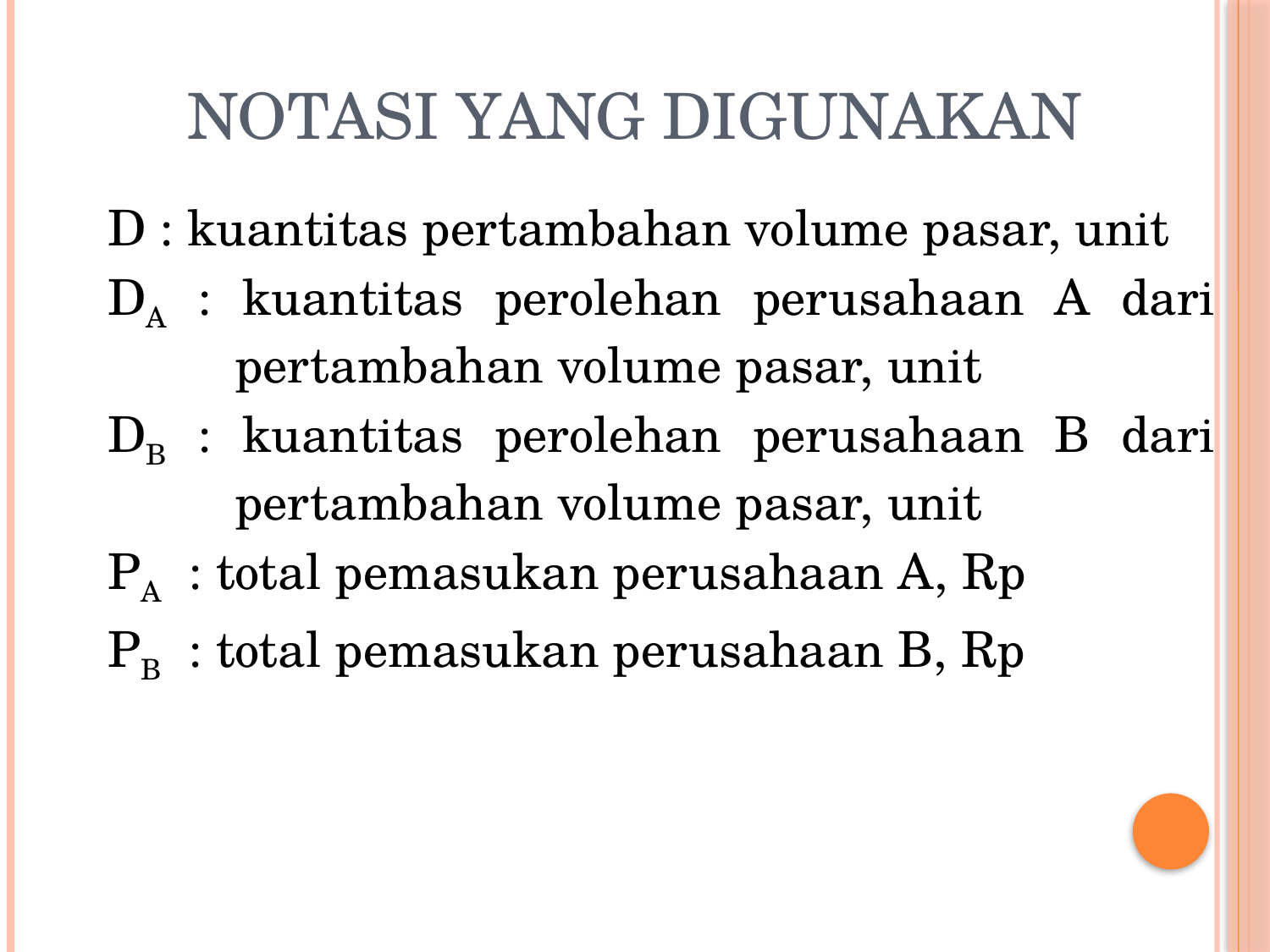

# Notasi yang digunakan
D : kuantitas pertambahan volume pasar, unit
DA : kuantitas perolehan perusahaan A dari pertambahan volume pasar, unit
DB : kuantitas perolehan perusahaan B dari pertambahan volume pasar, unit
PA  : total pemasukan perusahaan A, Rp
PB  : total pemasukan perusahaan B, Rp